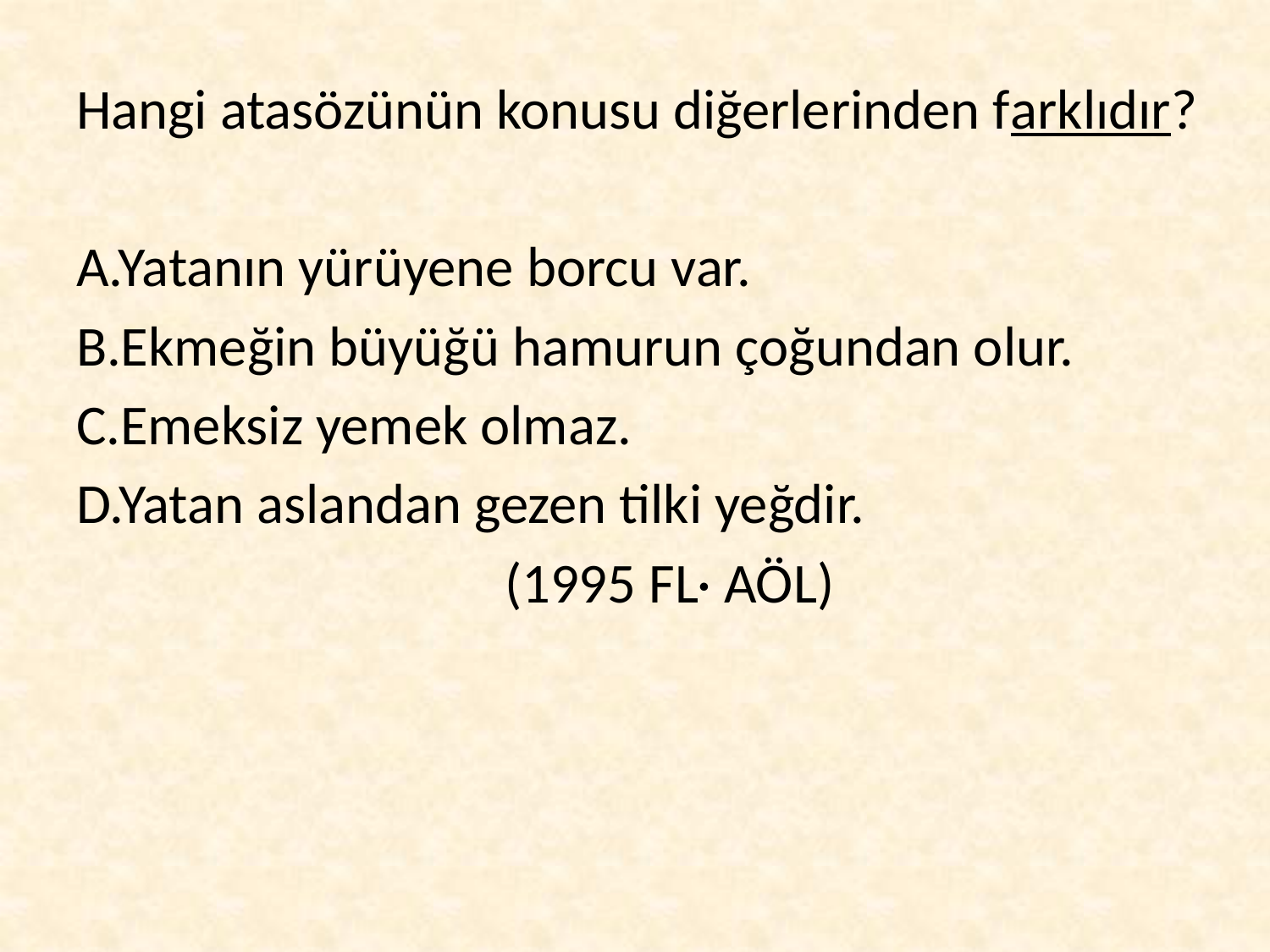

Hangi atasözünün konusu diğerlerinden farklıdır?

A.Yatanın yürüyene borcu var.
B.Ekmeğin büyüğü hamurun çoğundan olur.
C.Emeksiz yemek olmaz.
D.Yatan aslandan gezen tilki yeğdir.
				(1995 FL· AÖL)